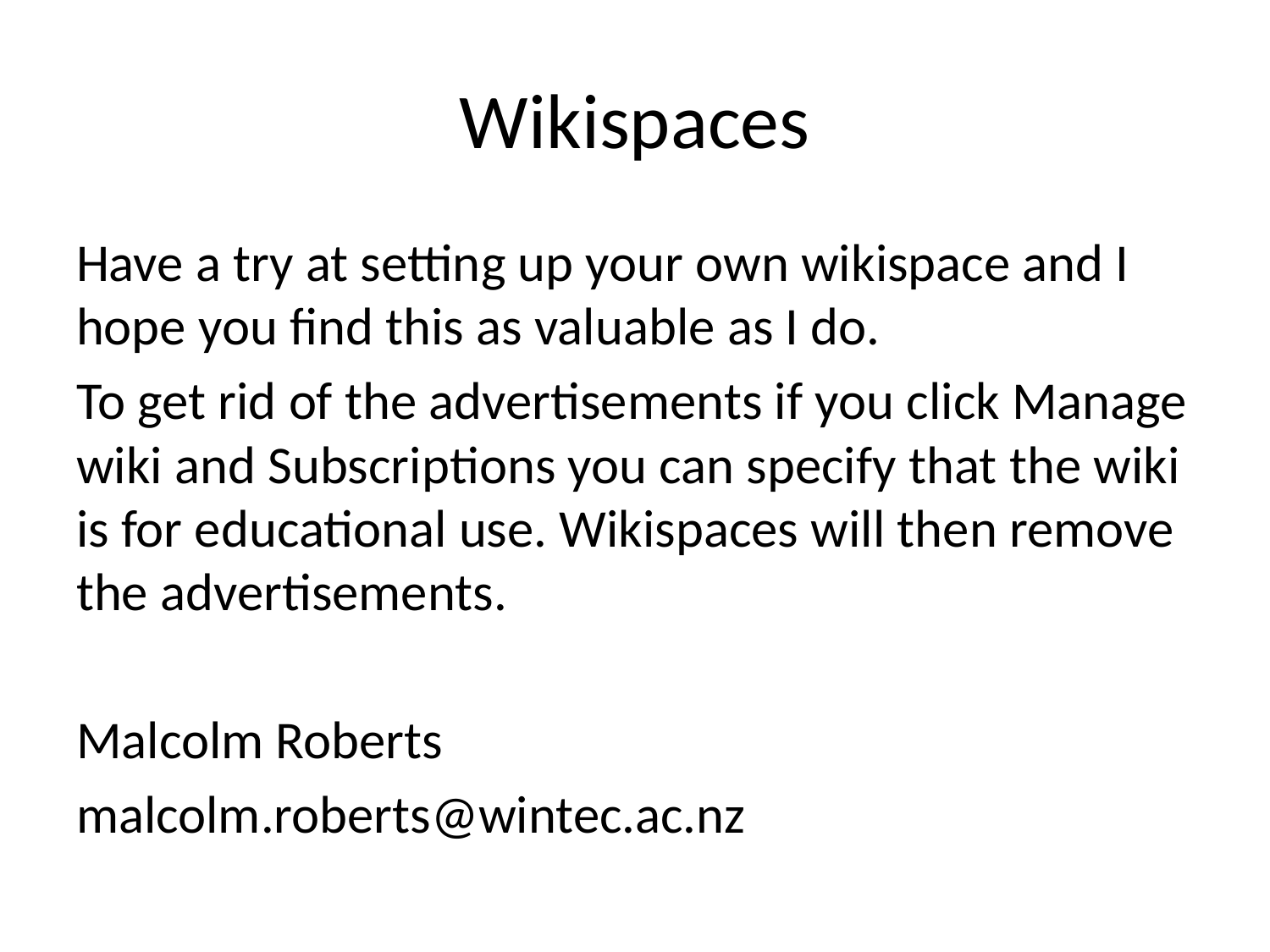

# Wikispaces
Have a try at setting up your own wikispace and I hope you find this as valuable as I do.
To get rid of the advertisements if you click Manage wiki and Subscriptions you can specify that the wiki is for educational use. Wikispaces will then remove the advertisements.

Malcolm Roberts
malcolm.roberts@wintec.ac.nz